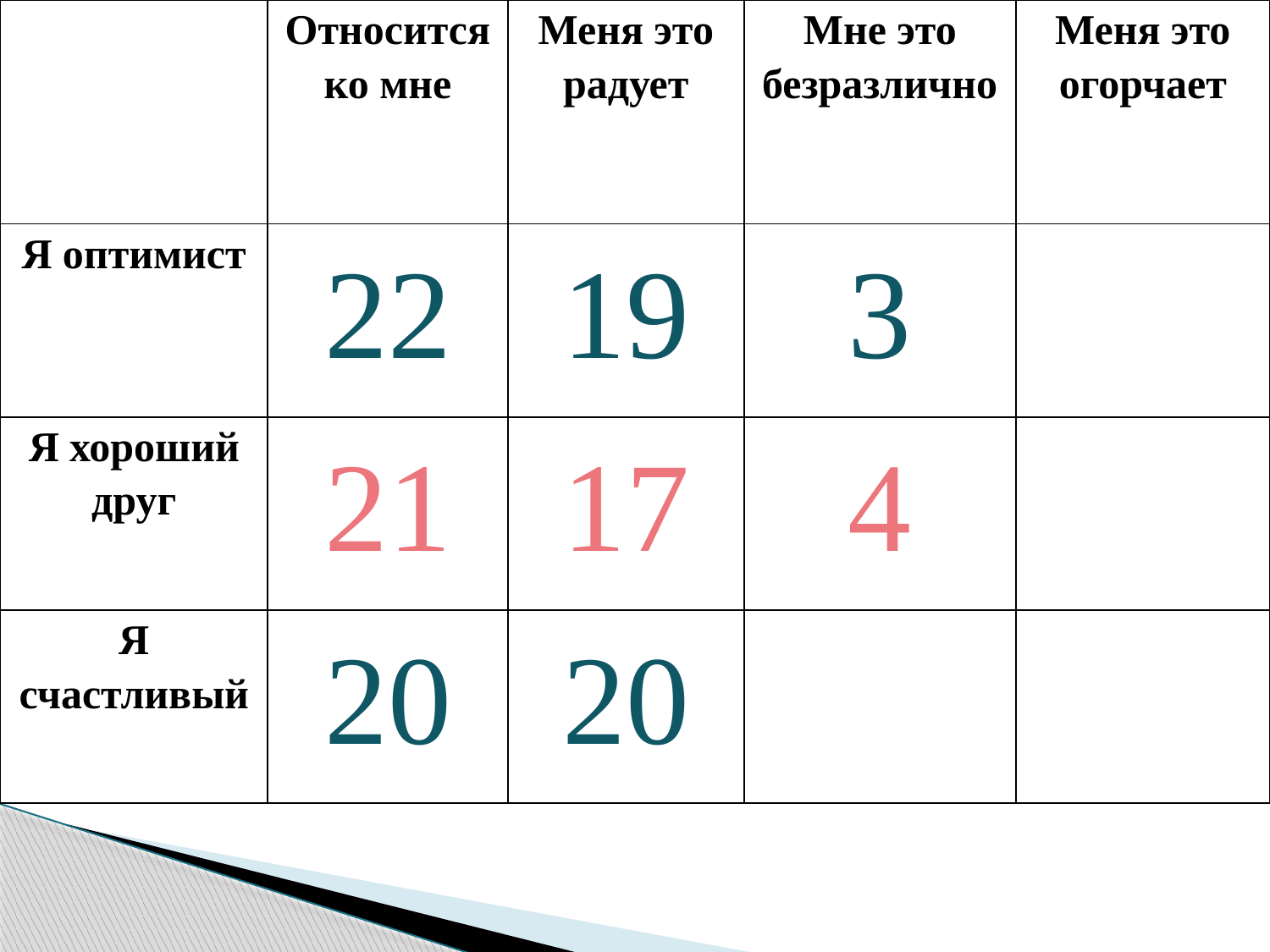

|  | Относится ко мне | Меня это радует | Мне это безразлично | Меня это огорчает |
| --- | --- | --- | --- | --- |
| Я оптимист | 22 | 19 | 3 |  |
| Я хороший друг | 21 | 17 | 4 |  |
| Я счастливый | 20 | 20 |  |  |